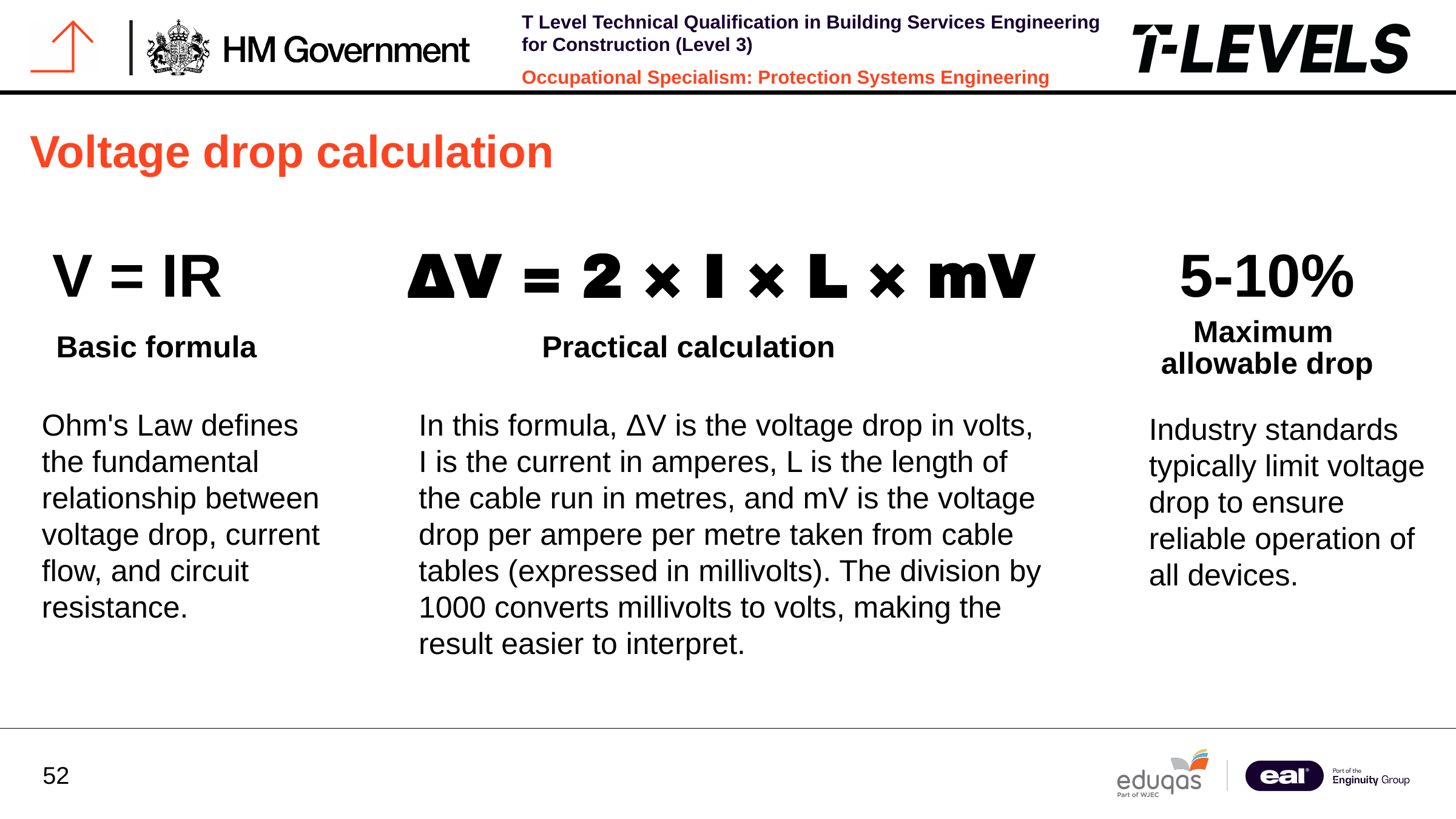

Voltage drop calculation
V = IR
ΔV = 2 × I × L × mV
5-10%
Maximum
allowable drop
Practical calculation
Basic formula
In this formula, ΔV is the voltage drop in volts, I is the current in amperes, L is the length of the cable run in metres, and mV is the voltage drop per ampere per metre taken from cable tables (expressed in millivolts). The division by 1000 converts millivolts to volts, making the result easier to interpret.
Ohm's Law defines the fundamental relationship between voltage drop, current flow, and circuit resistance.
Industry standards typically limit voltage drop to ensure reliable operation of all devices.